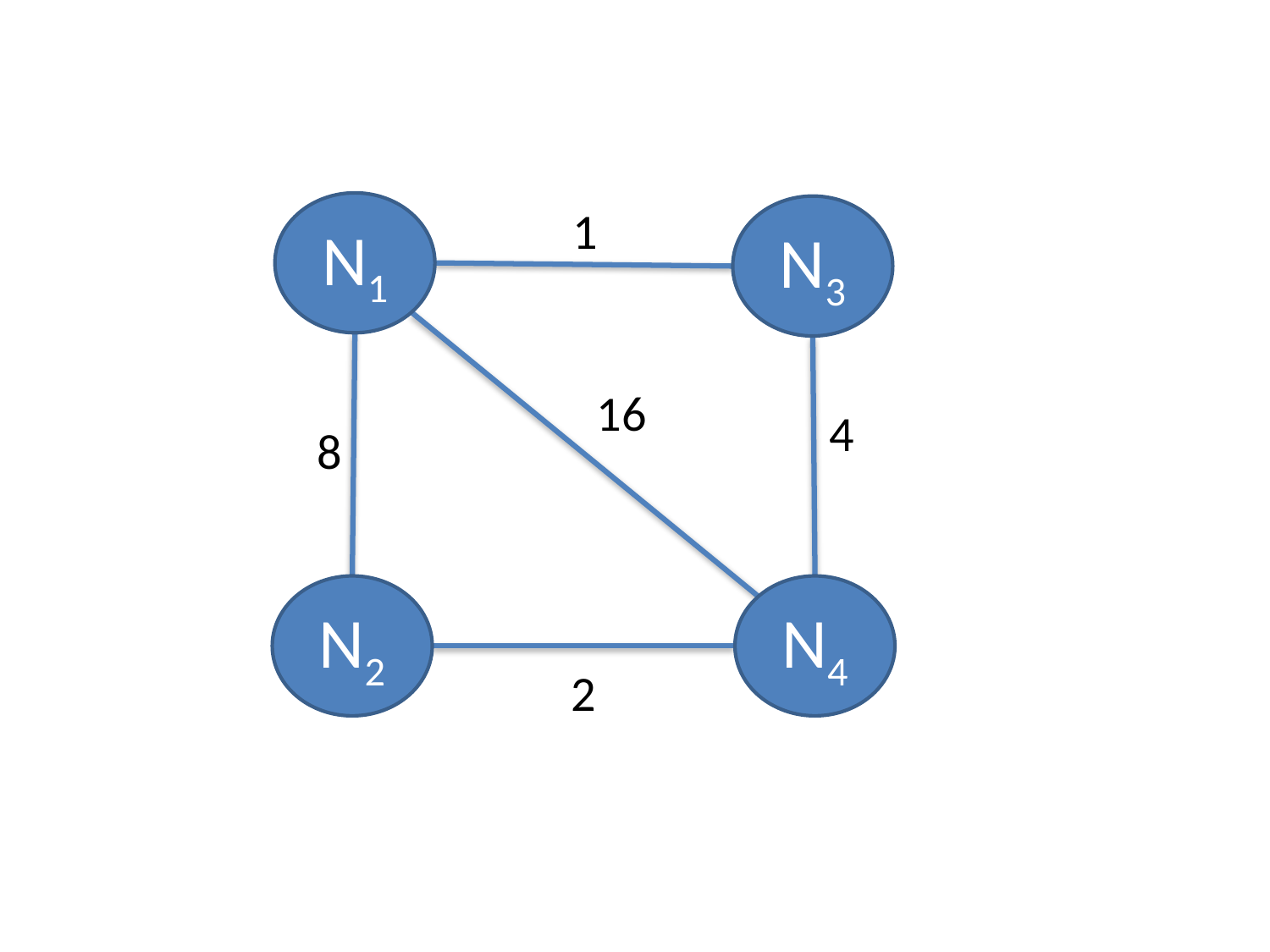

N1
1
N3
16
4
8
N2
N4
2